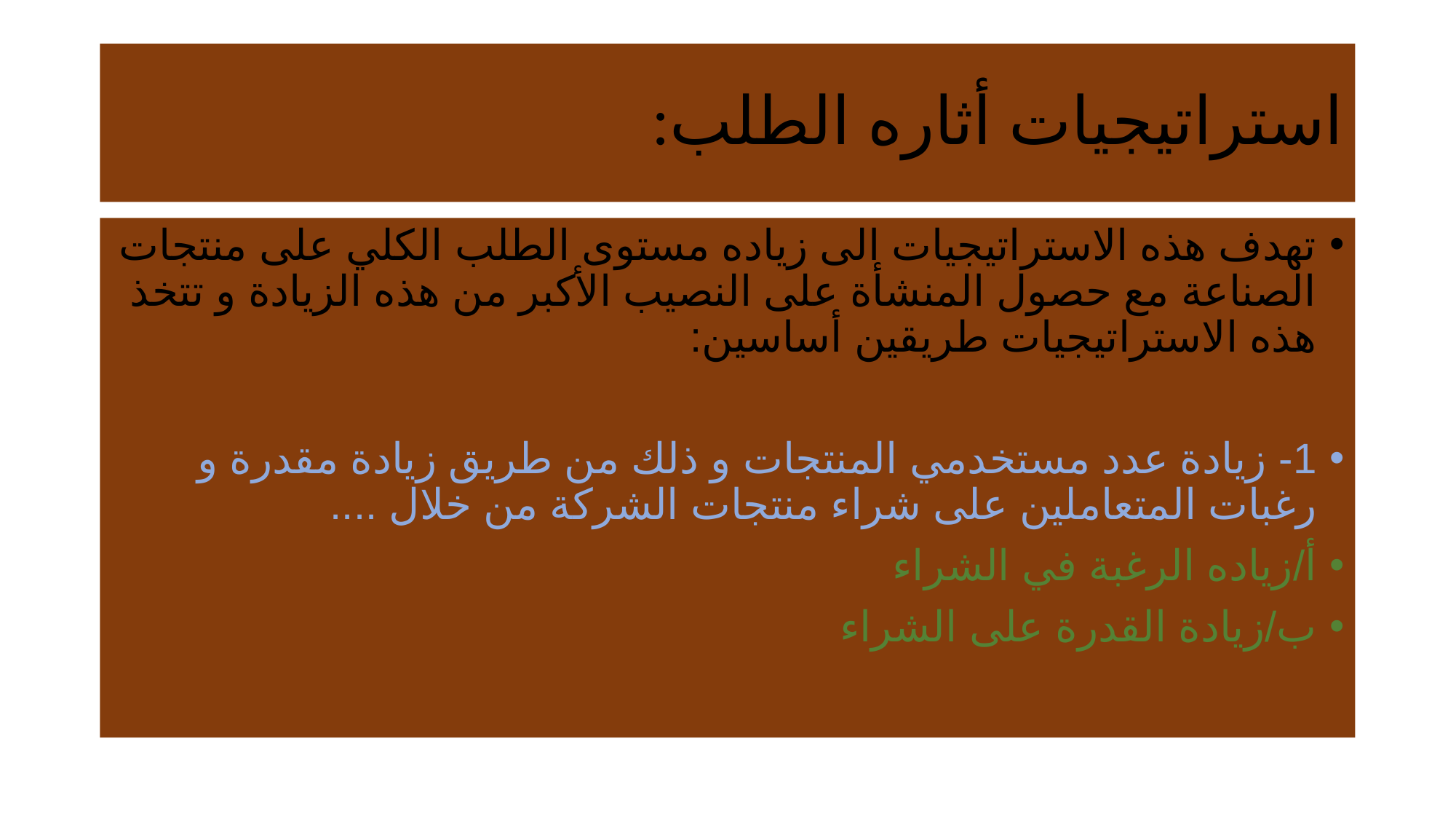

# استراتيجيات أثاره الطلب:
تهدف هذه الاستراتيجيات الى زياده مستوى الطلب الكلي على منتجات الصناعة مع حصول المنشأة على النصيب الأكبر من هذه الزيادة و تتخذ هذه الاستراتيجيات طريقين أساسين:

1- زيادة عدد مستخدمي المنتجات و ذلك من طريق زيادة مقدرة و رغبات المتعاملين على شراء منتجات الشركة من خلال ....
أ/زياده الرغبة في الشراء
ب/زيادة القدرة على الشراء